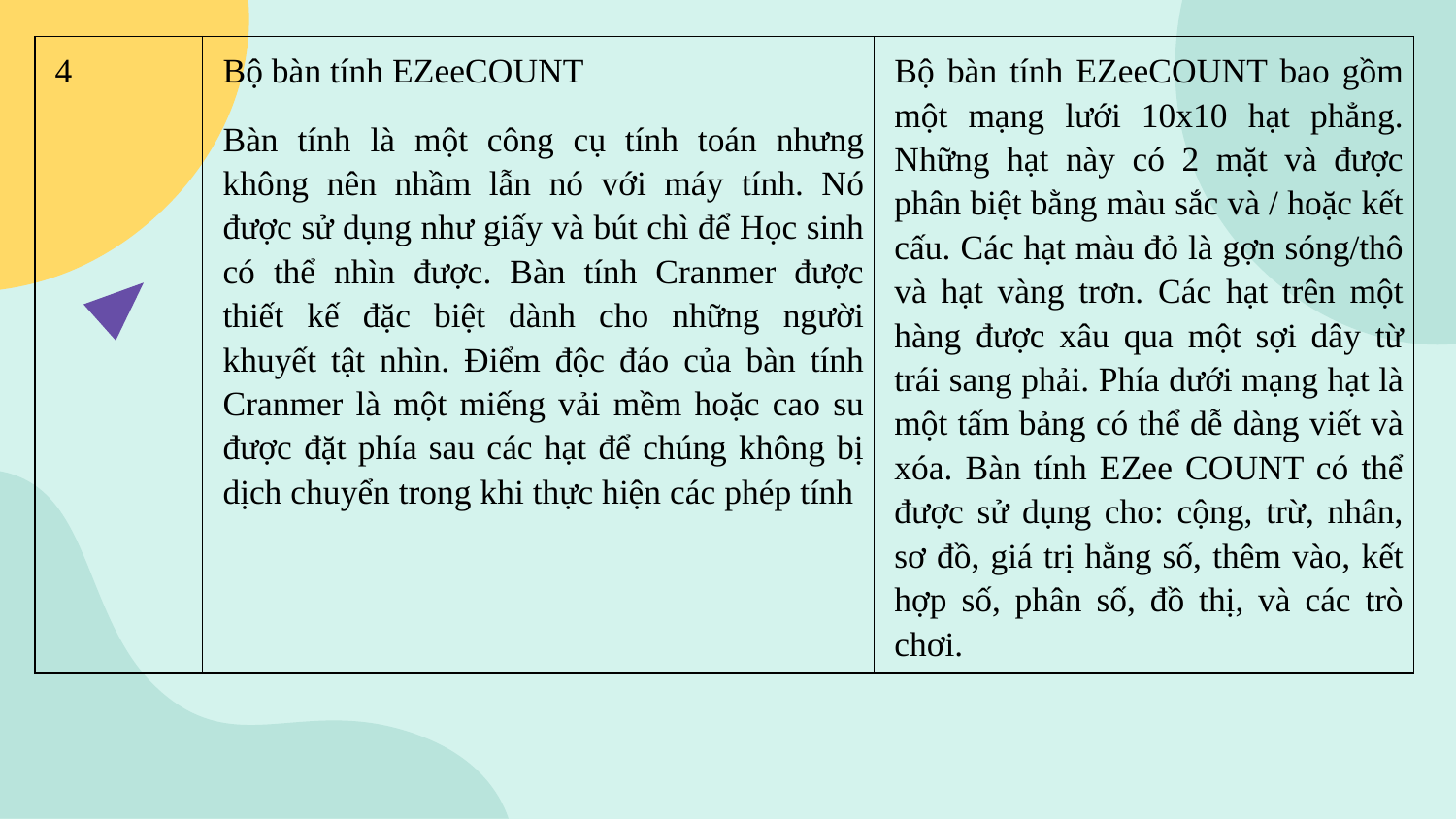

| 4 | Bộ bàn tính EZeeCOUNT Bàn tính là một công cụ tính toán nhưng không nên nhầm lẫn nó với máy tính. Nó được sử dụng như giấy và bút chì để Học sinh có thể nhìn được. Bàn tính Cranmer được thiết kế đặc biệt dành cho những người khuyết tật nhìn. Điểm độc đáo của bàn tính Cranmer là một miếng vải mềm hoặc cao su được đặt phía sau các hạt để chúng không bị dịch chuyển trong khi thực hiện các phép tính | Bộ bàn tính EZeeCOUNT bao gồm một mạng lưới 10x10 hạt phẳng. Những hạt này có 2 mặt và được phân biệt bằng màu sắc và / hoặc kết cấu. Các hạt màu đỏ là gợn sóng/thô và hạt vàng trơn. Các hạt trên một hàng được xâu qua một sợi dây từ trái sang phải. Phía dưới mạng hạt là một tấm bảng có thể dễ dàng viết và xóa. Bàn tính EZee COUNT có thể được sử dụng cho: cộng, trừ, nhân, sơ đồ, giá trị hằng số, thêm vào, kết hợp số, phân số, đồ thị, và các trò chơi. |
| --- | --- | --- |